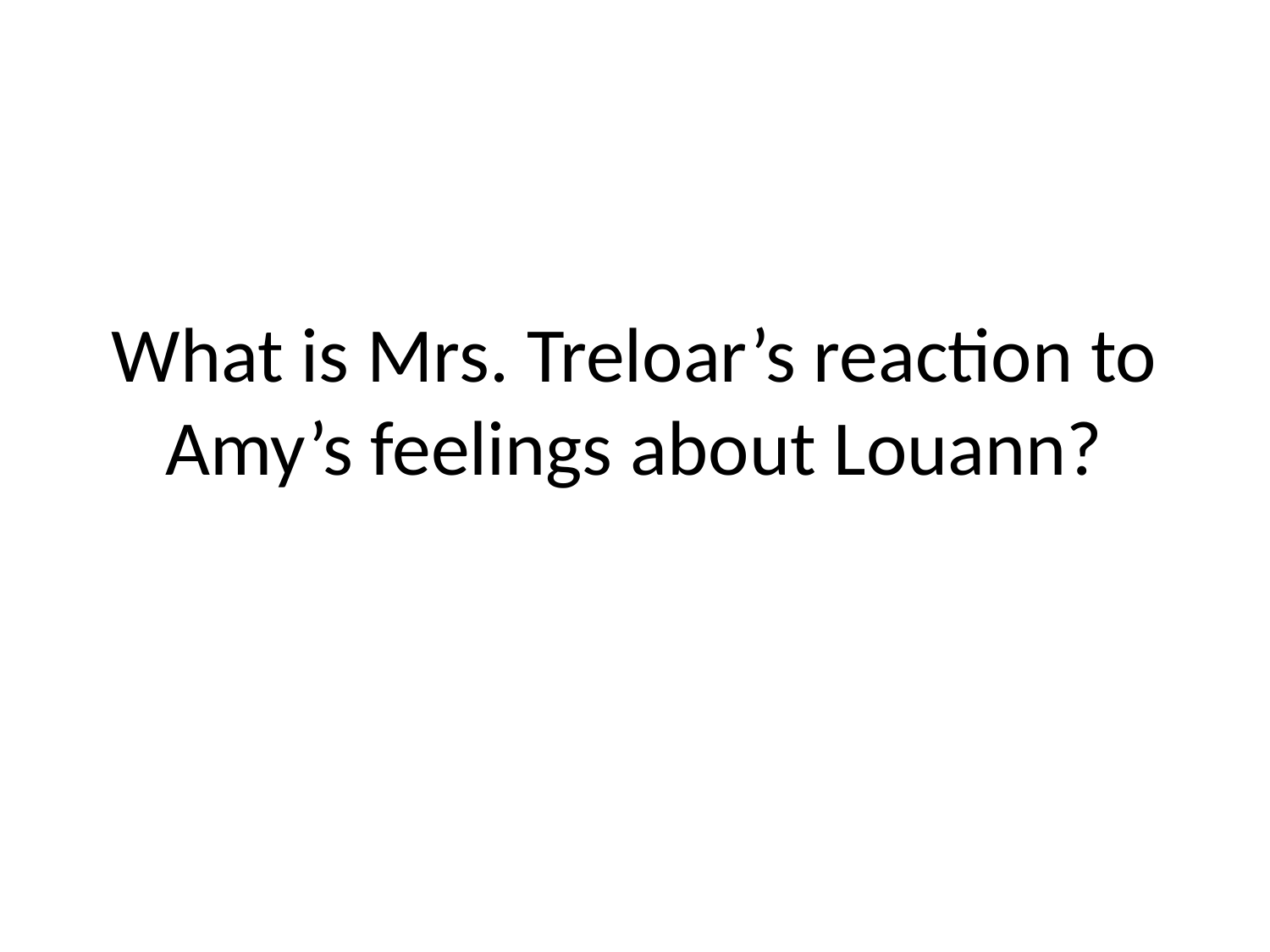

# What is Mrs. Treloar’s reaction to Amy’s feelings about Louann?